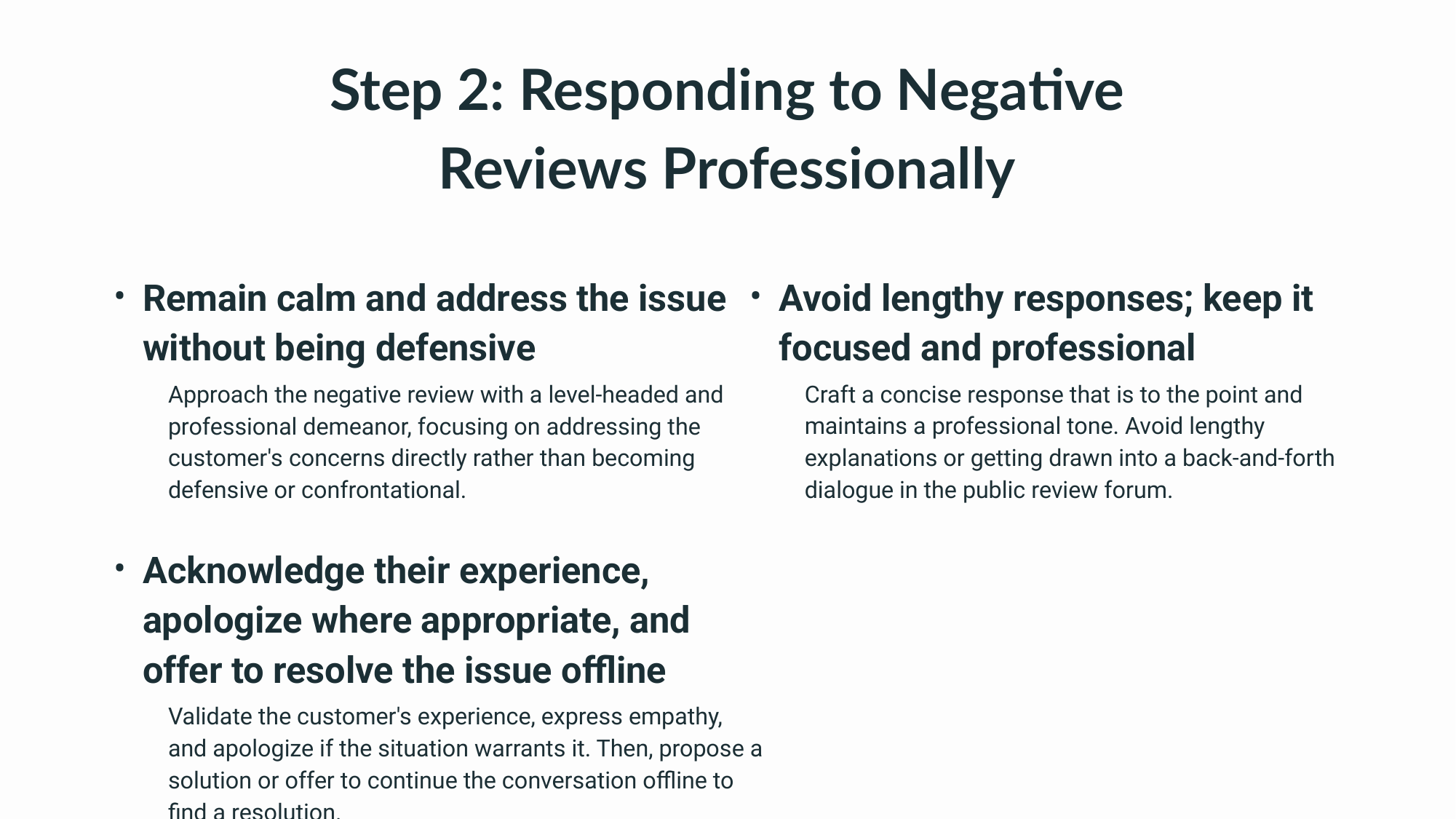

Step 2: Responding to Negative Reviews Professionally
Remain calm and address the issue without being defensive
Approach the negative review with a level-headed and professional demeanor, focusing on addressing the customer's concerns directly rather than becoming defensive or confrontational.
Acknowledge their experience, apologize where appropriate, and offer to resolve the issue offline
Validate the customer's experience, express empathy, and apologize if the situation warrants it. Then, propose a solution or offer to continue the conversation offline to find a resolution.
Avoid lengthy responses; keep it focused and professional
Craft a concise response that is to the point and maintains a professional tone. Avoid lengthy explanations or getting drawn into a back-and-forth dialogue in the public review forum.